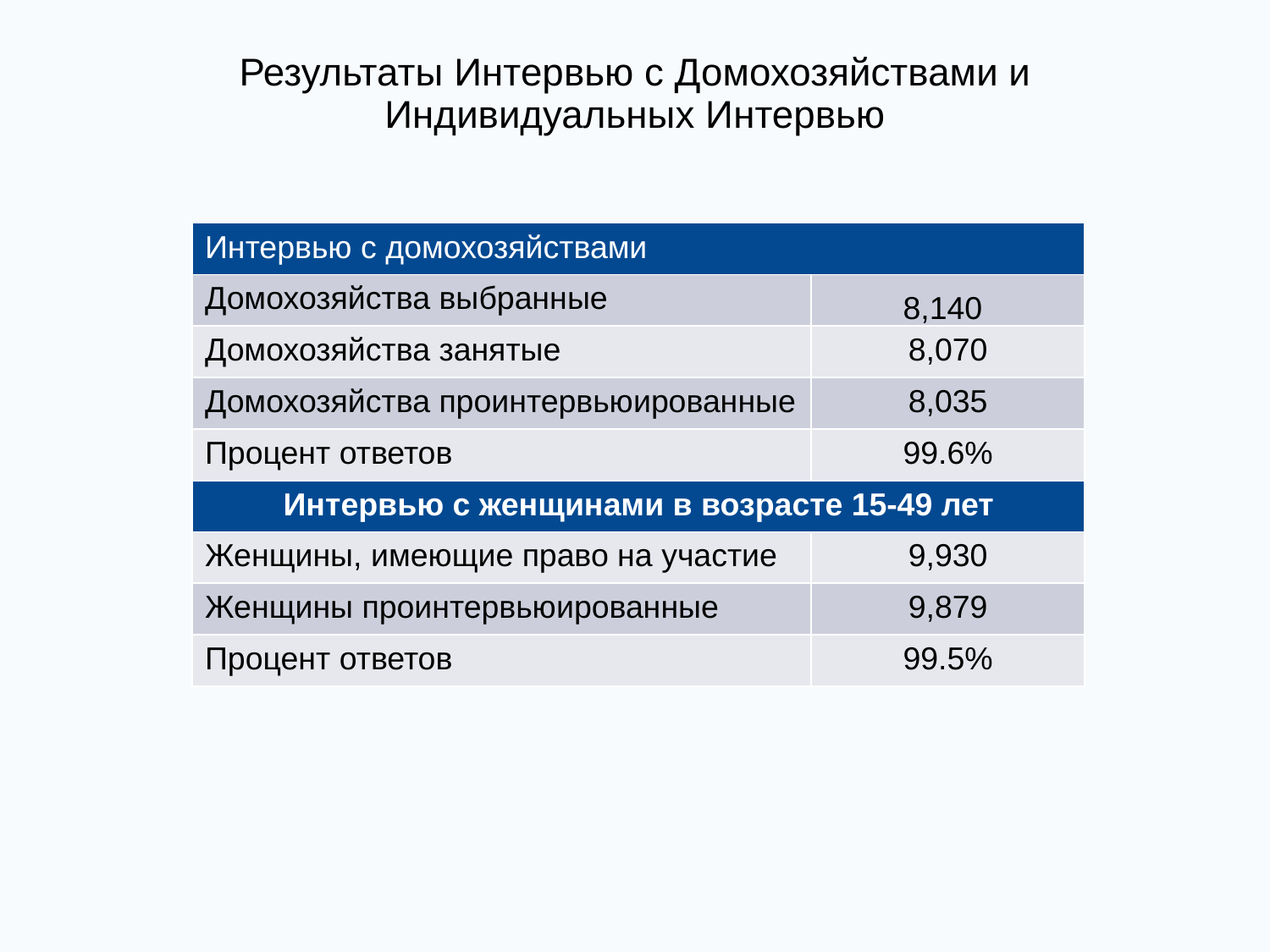

# Результаты Интервью с Домохозяйствами и Индивидуальных Интервью
| Интервью с домохозяйствами |  |
| --- | --- |
| Домохозяйства выбранные | 8,140 |
| Домохозяйства занятые | 8,070 |
| Домохозяйства проинтервьюированные | 8,035 |
| Процент ответов | 99.6% |
| Интервью с женщинами в возрасте 15-49 лет |  |
| Женщины, имеющие право на участие | 9,930 |
| Женщины проинтервьюированные | 9,879 |
| Процент ответов | 99.5% |